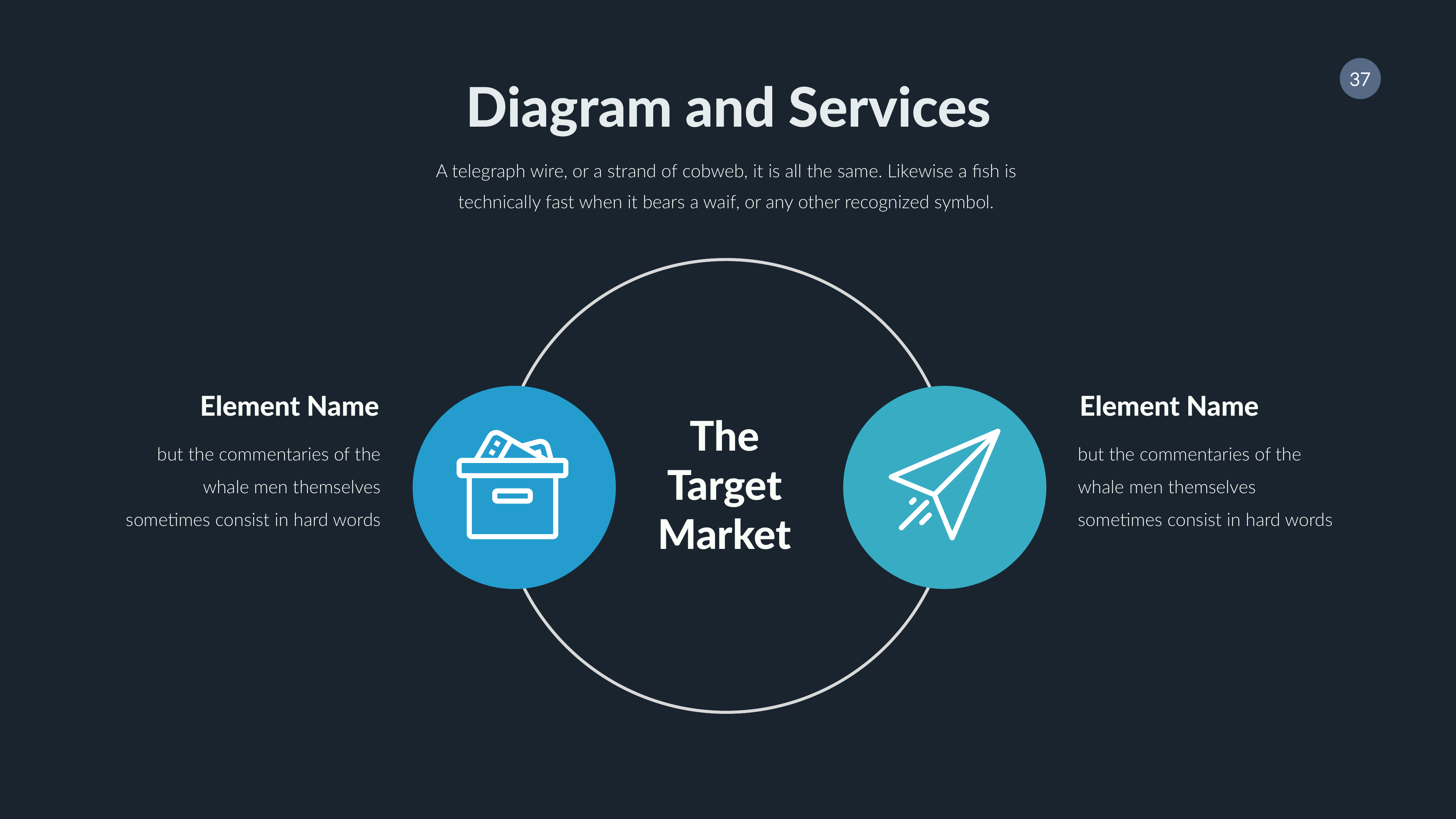

Diagram and Services
A telegraph wire, or a strand of cobweb, it is all the same. Likewise a fish is technically fast when it bears a waif, or any other recognized symbol.

Element Name

Element Name
The
Target
Market
but the commentaries of the whale men themselves sometimes consist in hard words

but the commentaries of the whale men themselves sometimes consist in hard words